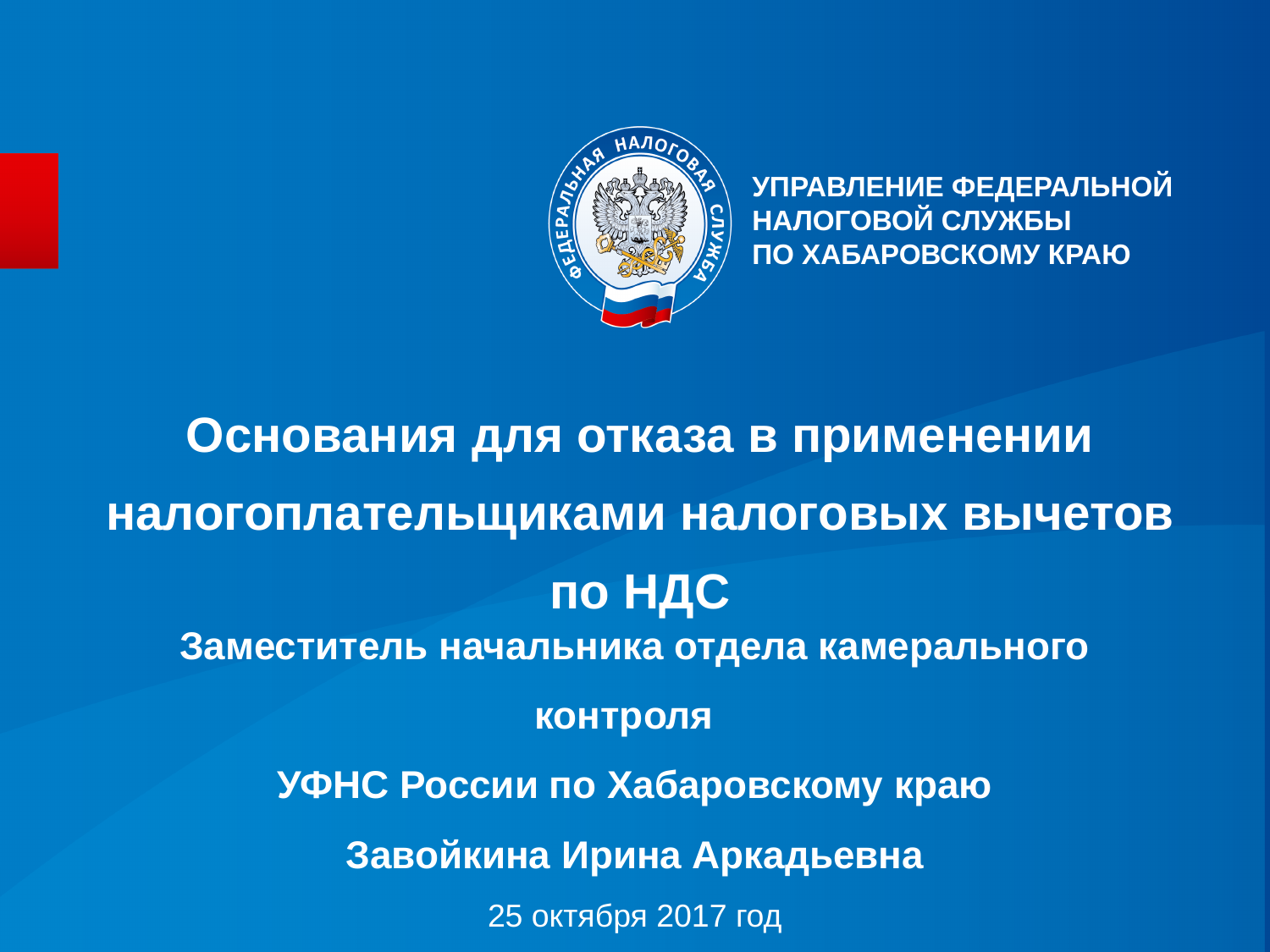

УПРАВЛЕНИЕ ФЕДЕРАЛЬНОЙ НАЛОГОВОЙ СЛУЖБЫ
ПО ХАБАРОВСКОМУ КРАЮ
# Основания для отказа в применении налогоплательщиками налоговых вычетов по НДС
Заместитель начальника отдела камерального контроля
УФНС России по Хабаровскому краю
Завойкина Ирина Аркадьевна
25 октября 2017 год